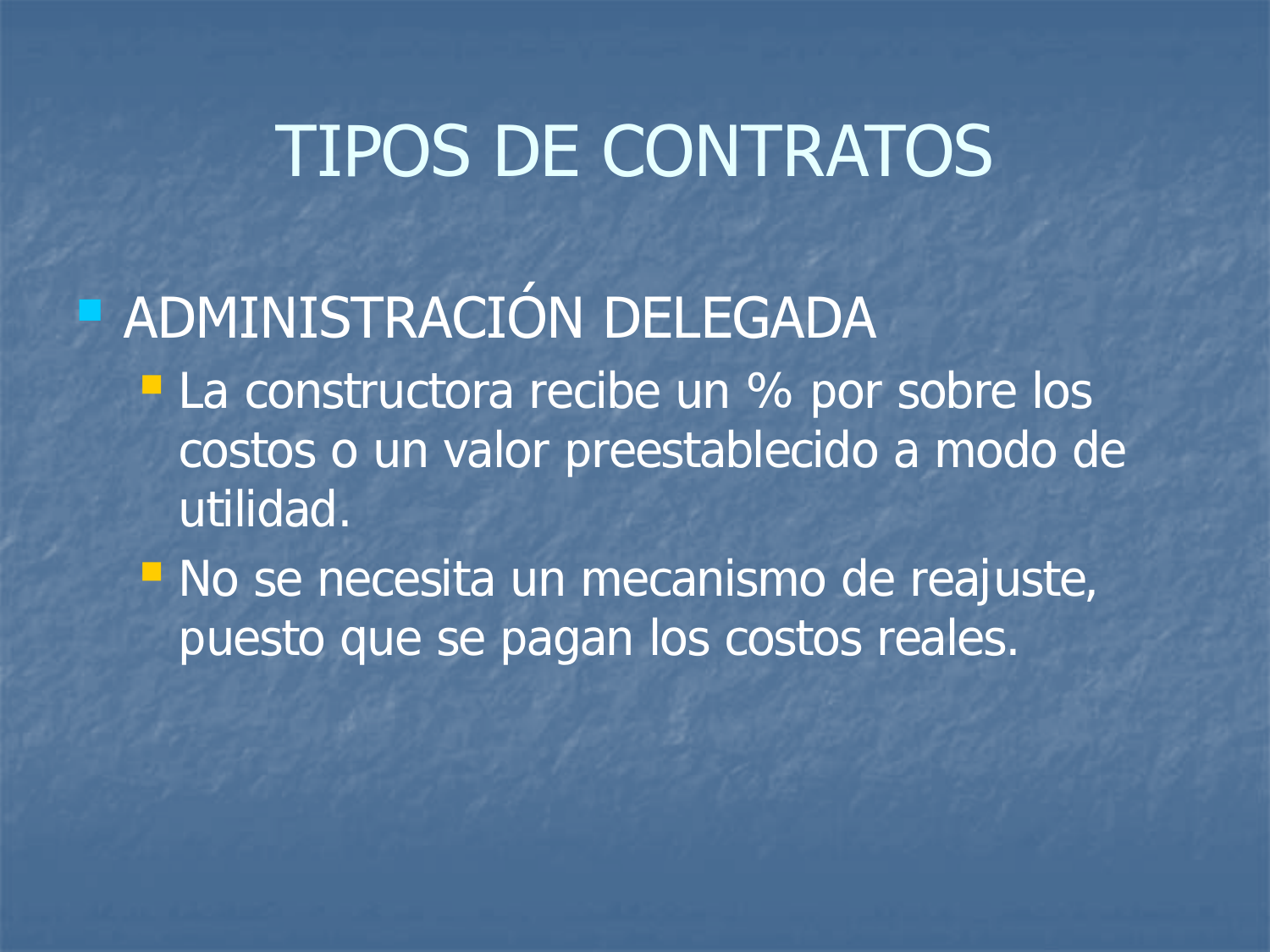

# TIPOS DE CONTRATOS
ADMINISTRACIÓN DELEGADA
La constructora recibe un % por sobre los costos o un valor preestablecido a modo de utilidad.
No se necesita un mecanismo de reajuste, puesto que se pagan los costos reales.